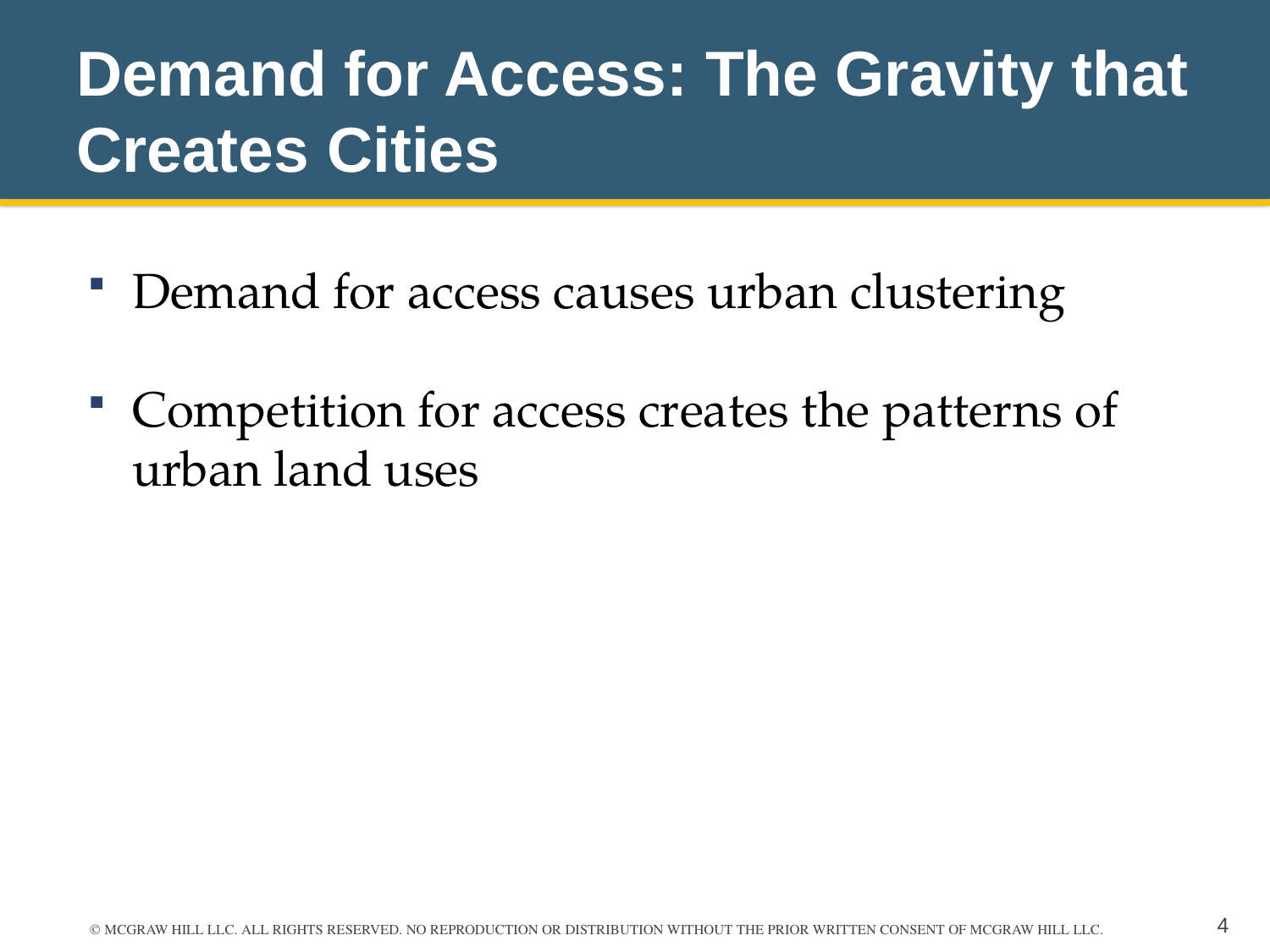

# Demand for Access: The Gravity that Creates Cities
Demand for access causes urban clustering

Competition for access creates the patterns of urban land uses
© MCGRAW HILL LLC. ALL RIGHTS RESERVED. NO REPRODUCTION OR DISTRIBUTION WITHOUT THE PRIOR WRITTEN CONSENT OF MCGRAW HILL LLC.
4